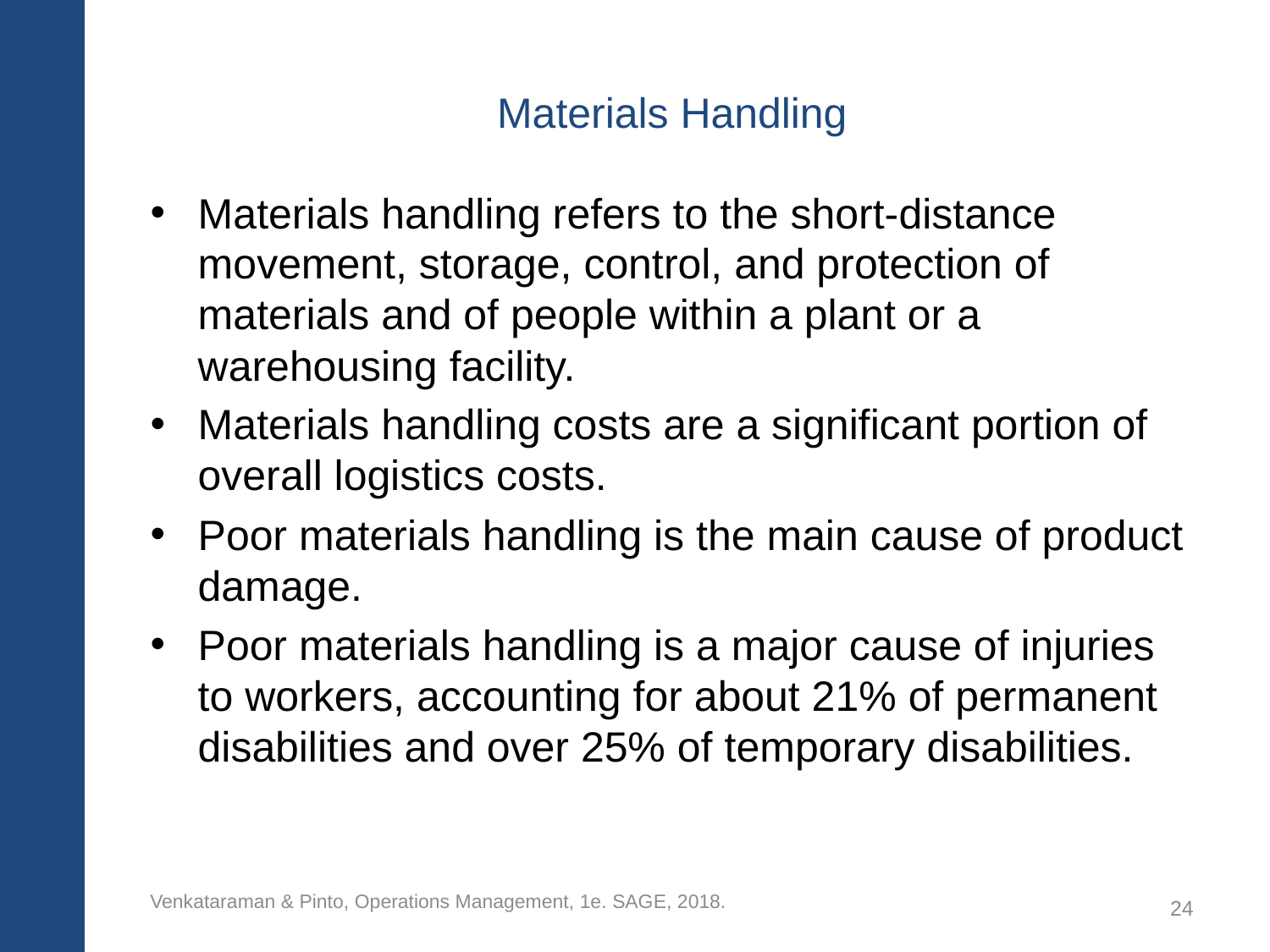

# Materials Handling
Materials handling refers to the short-distance movement, storage, control, and protection of materials and of people within a plant or a warehousing facility.
Materials handling costs are a significant portion of overall logistics costs.
Poor materials handling is the main cause of product damage.
Poor materials handling is a major cause of injuries to workers, accounting for about 21% of permanent disabilities and over 25% of temporary disabilities.
Venkataraman & Pinto, Operations Management, 1e. SAGE, 2018.
24